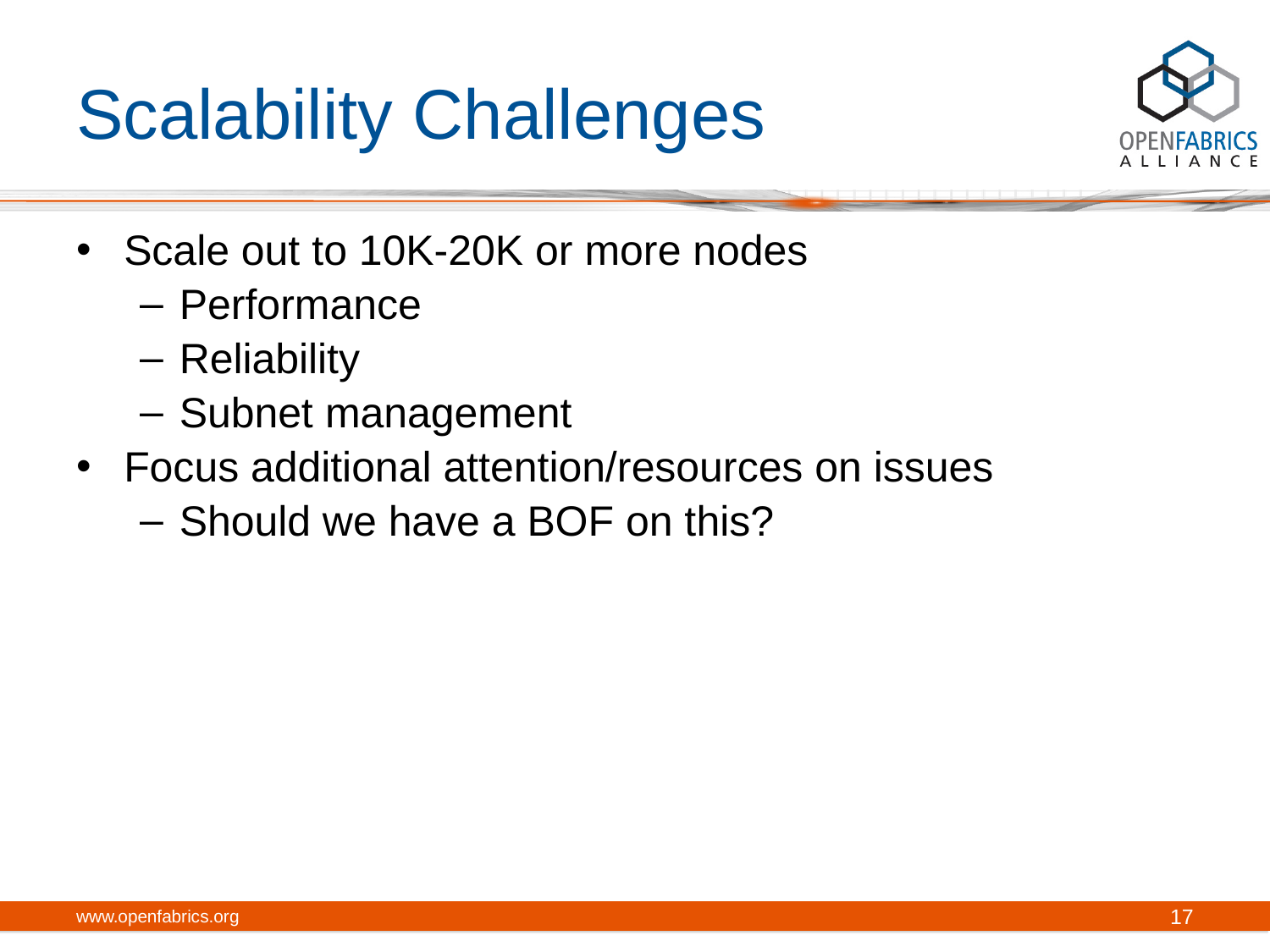

# Scalability Challenges
Scale out to 10K-20K or more nodes
Performance
Reliability
Subnet management
Focus additional attention/resources on issues
Should we have a BOF on this?
www.openfabrics.org
17